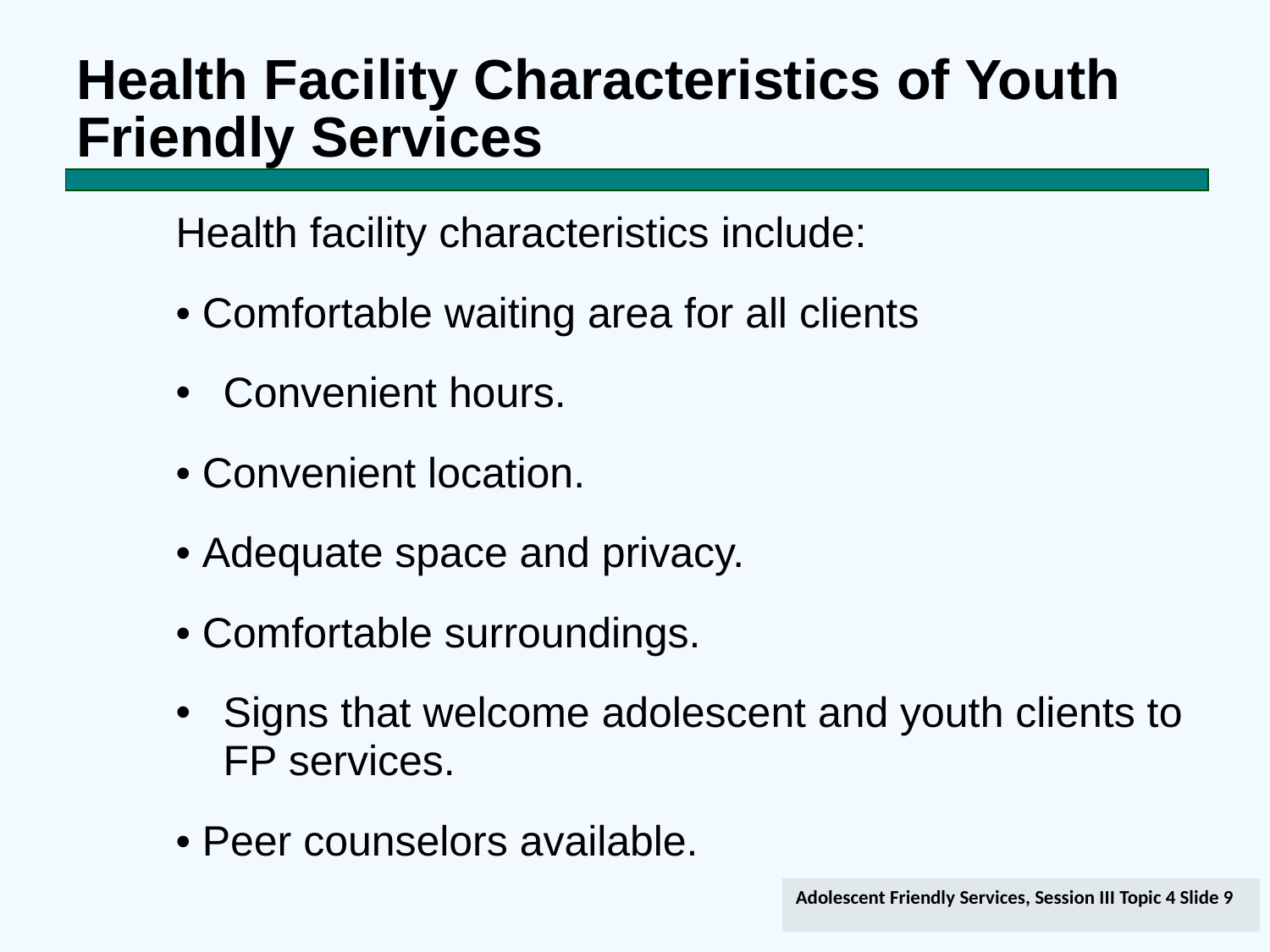

Health Facility Characteristics of Youth Friendly Services
Health facility characteristics include:
• Comfortable waiting area for all clients
Convenient hours.
• Convenient location.
• Adequate space and privacy.
• Comfortable surroundings.
Signs that welcome adolescent and youth clients to FP services.
• Peer counselors available.

Adolescent Friendly Services, Session III Topic 4 Slide 9
9